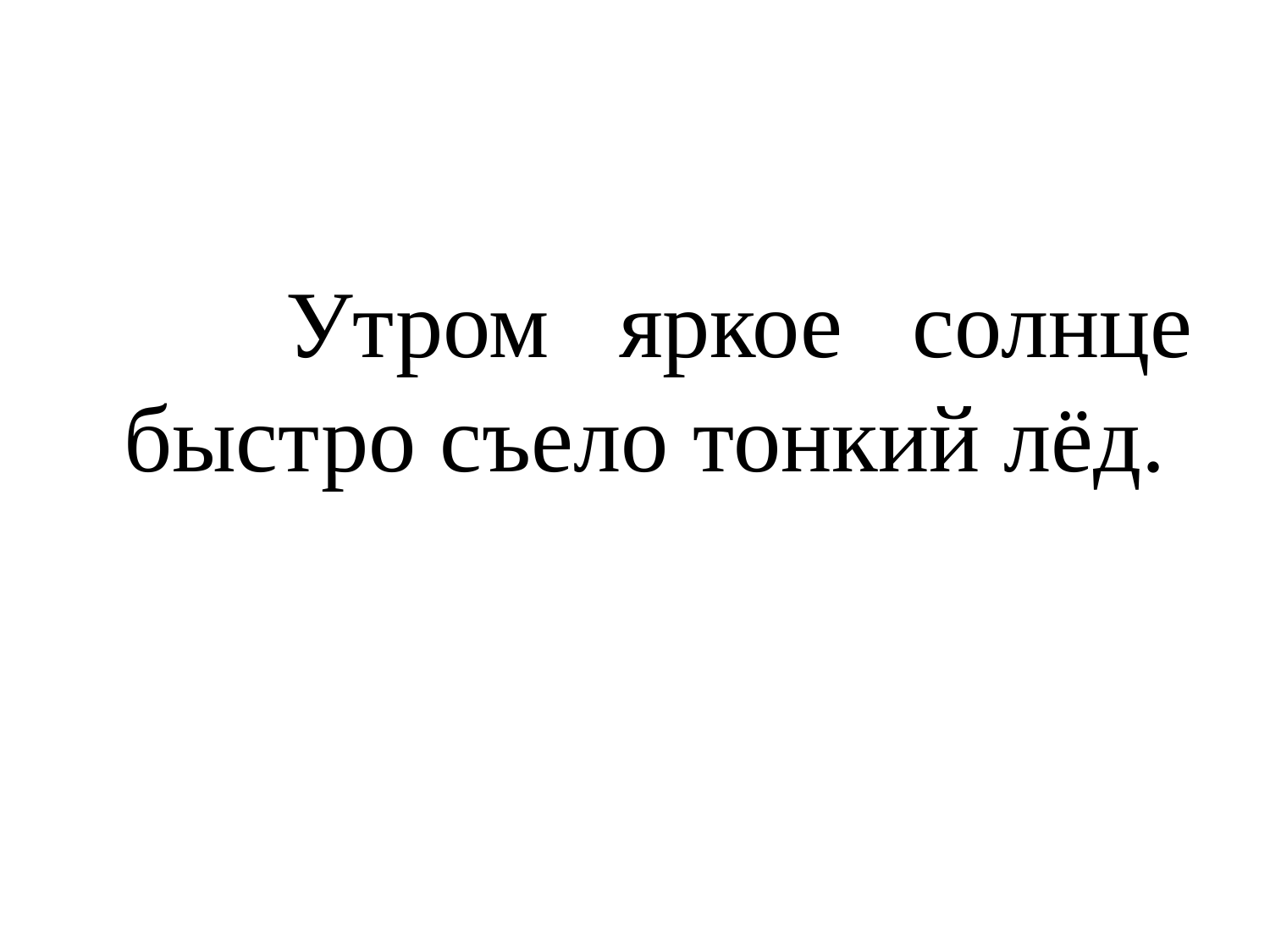

#

   Утром яркое солнце быстро съело тонкий лёд.